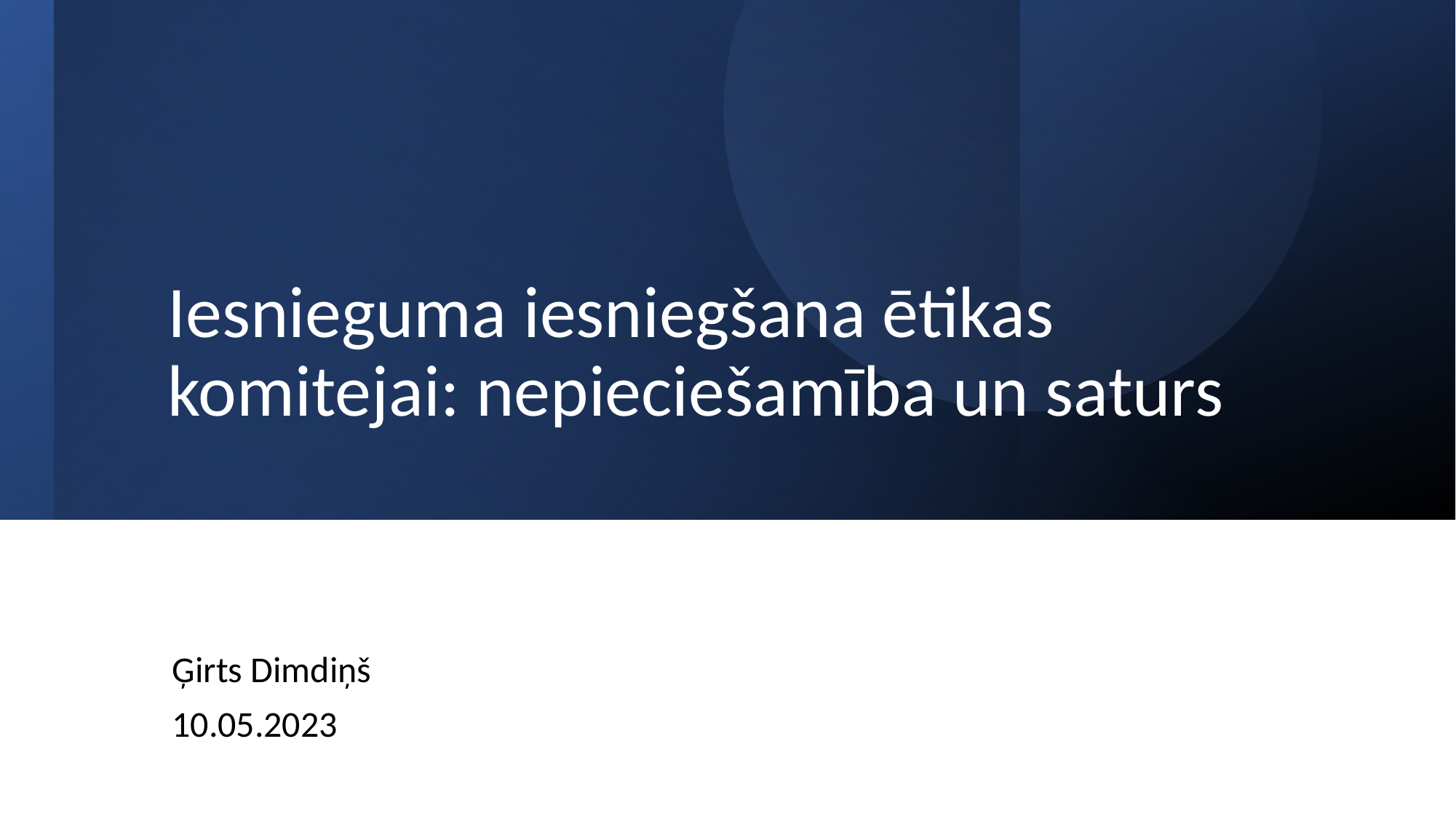

# Iesnieguma iesniegšana ētikas komitejai: nepieciešamība un saturs

Ģirts Dimdiņš
10.05.2023